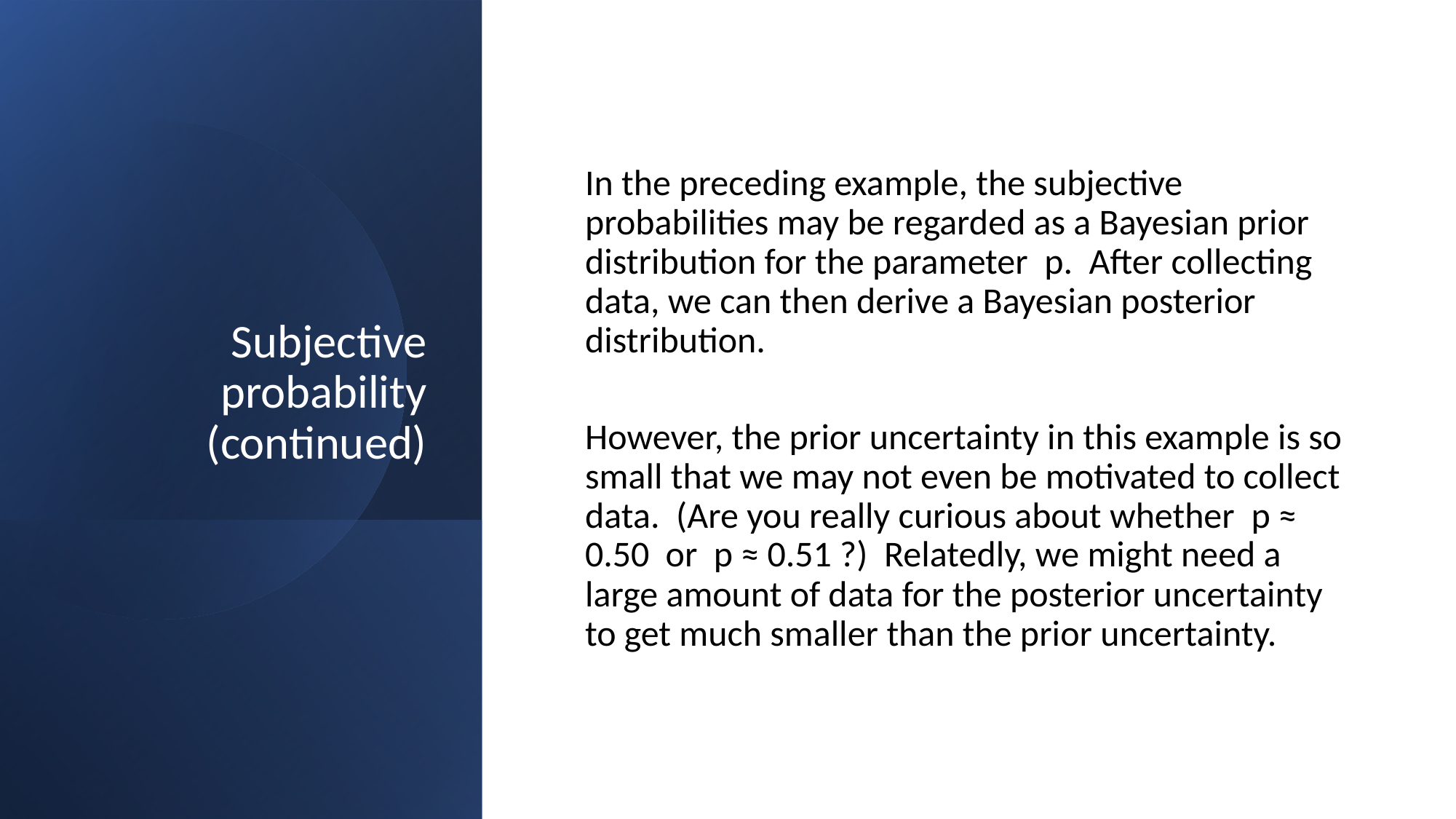

# Subjective probability (continued)
In the preceding example, the subjective probabilities may be regarded as a Bayesian prior distribution for the parameter  p.  After collecting data, we can then derive a Bayesian posterior distribution.

However, the prior uncertainty in this example is so small that we may not even be motivated to collect data.  (Are you really curious about whether  p ≈ 0.50  or  p ≈ 0.51 ?)  Relatedly, we might need a large amount of data for the posterior uncertainty to get much smaller than the prior uncertainty.